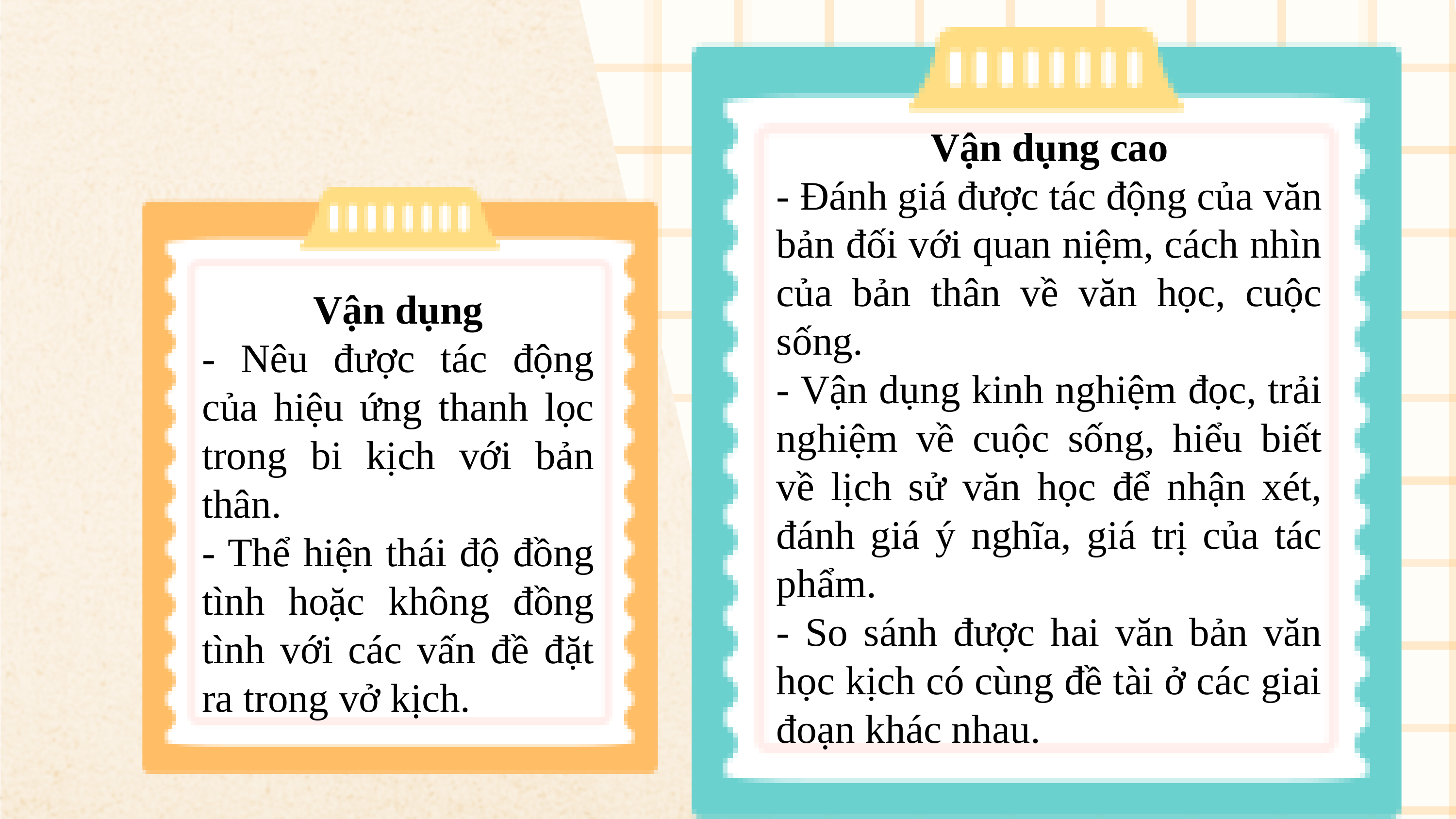

Vận dụng cao
- Đánh giá được tác động của văn bản đối với quan niệm, cách nhìn của bản thân về văn học, cuộc sống.
- Vận dụng kinh nghiệm đọc, trải nghiệm về cuộc sống, hiểu biết về lịch sử văn học để nhận xét, đánh giá ý nghĩa, giá trị của tác phẩm.
- So sánh được hai văn bản văn học kịch có cùng đề tài ở các giai đoạn khác nhau.

Vận dụng
- Nêu được tác động của hiệu ứng thanh lọc trong bi kịch với bản thân.
- Thể hiện thái độ đồng tình hoặc không đồng tình với các vấn đề đặt ra trong vở kịch.